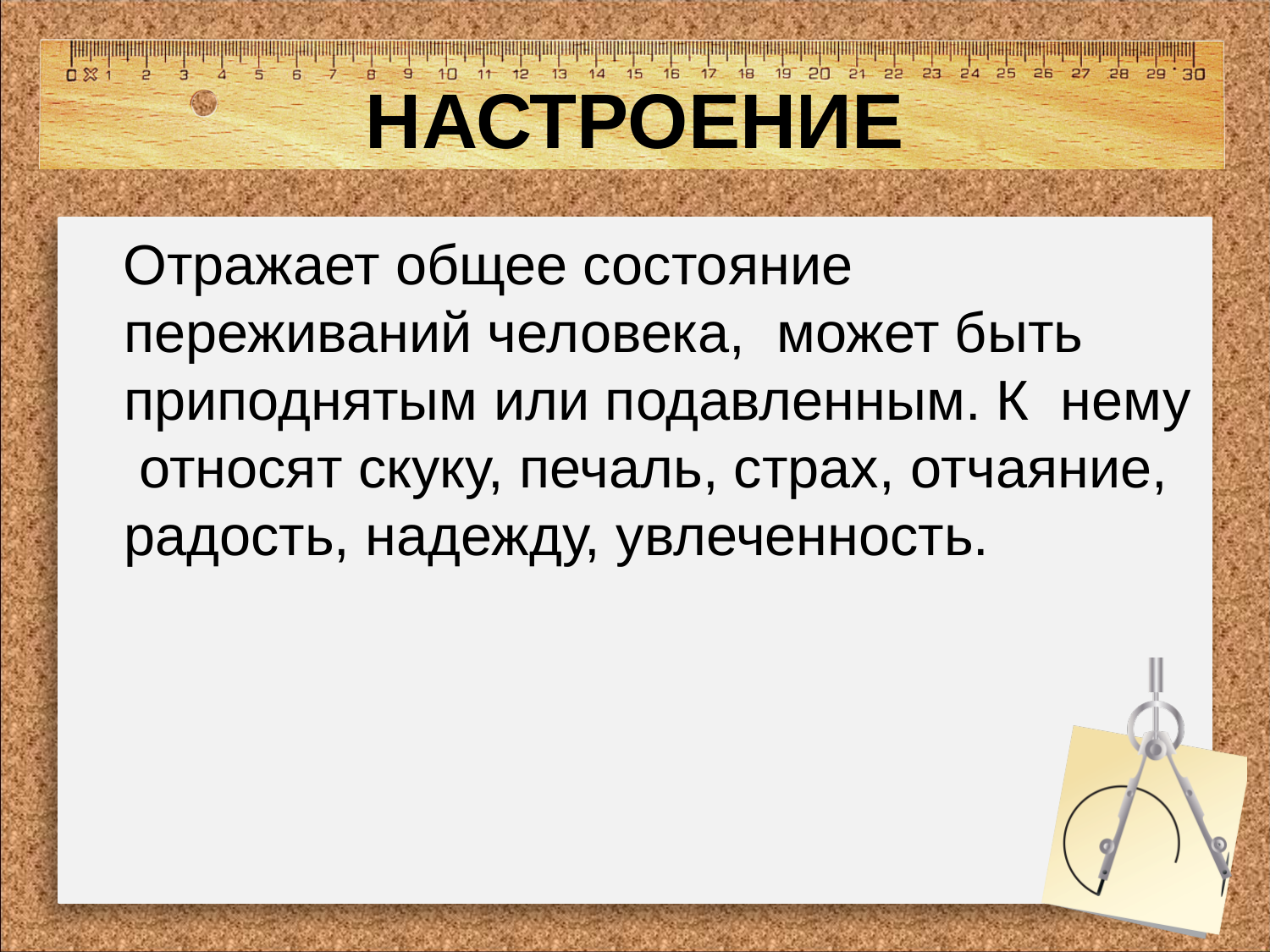

# НАСТРОЕНИЕ
   Отражает общее состояние переживаний человека,  может быть приподнятым или подавленным. К  нему  относят скуку, печаль, страх, отчаяние, радость, надежду, увлеченность.